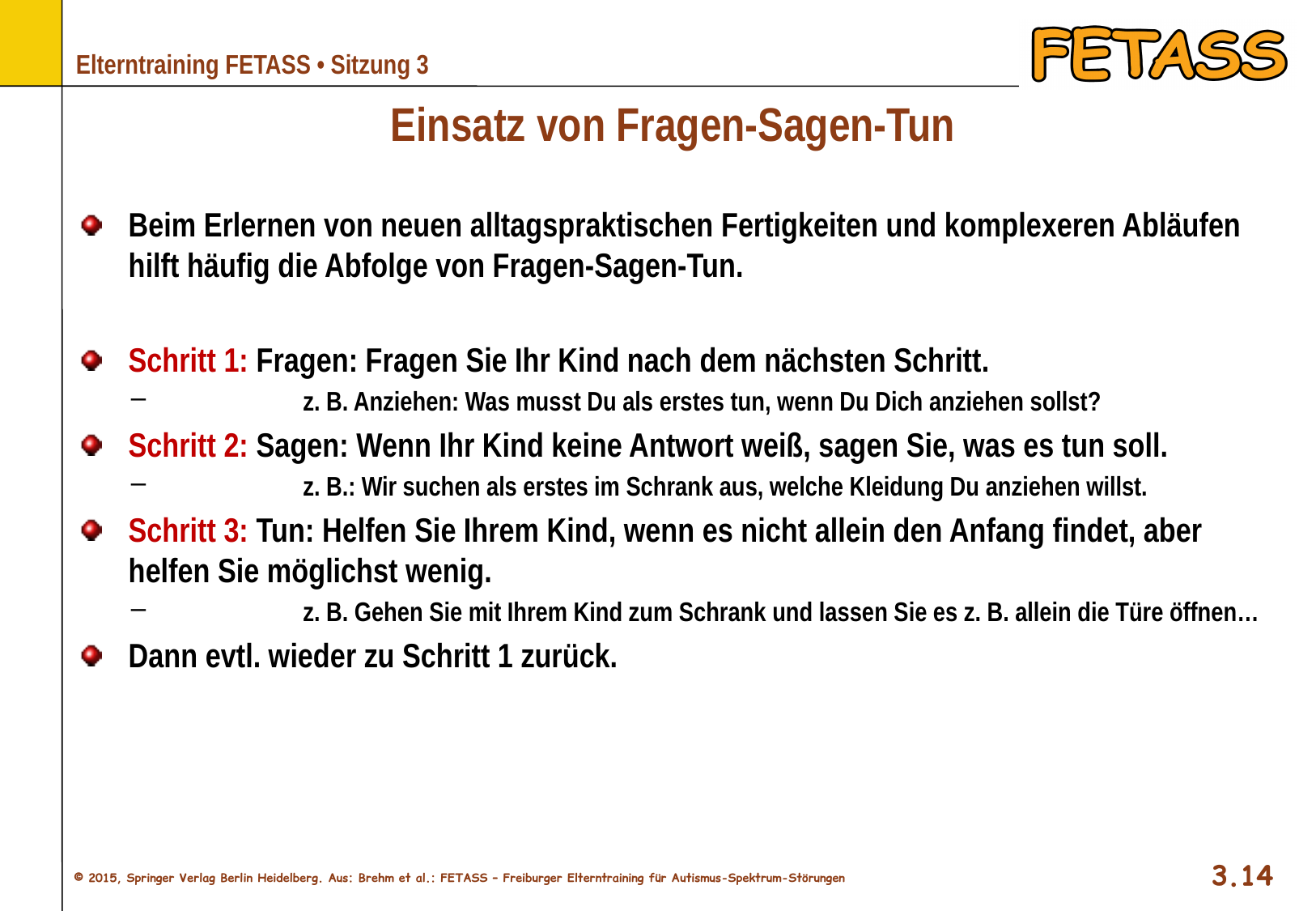

# Einsatz von Fragen-Sagen-Tun
Beim Erlernen von neuen alltagspraktischen Fertigkeiten und komplexeren Abläufen hilft häufig die Abfolge von Fragen-Sagen-Tun.

Schritt 1: Fragen: Fragen Sie Ihr Kind nach dem nächsten Schritt.
	z. B. Anziehen: Was musst Du als erstes tun, wenn Du Dich anziehen sollst?
Schritt 2: Sagen: Wenn Ihr Kind keine Antwort weiß, sagen Sie, was es tun soll.
	z. B.: Wir suchen als erstes im Schrank aus, welche Kleidung Du anziehen willst.
Schritt 3: Tun: Helfen Sie Ihrem Kind, wenn es nicht allein den Anfang findet, aber helfen Sie möglichst wenig.
	z. B. Gehen Sie mit Ihrem Kind zum Schrank und lassen Sie es z. B. allein die Türe öffnen…
Dann evtl. wieder zu Schritt 1 zurück.